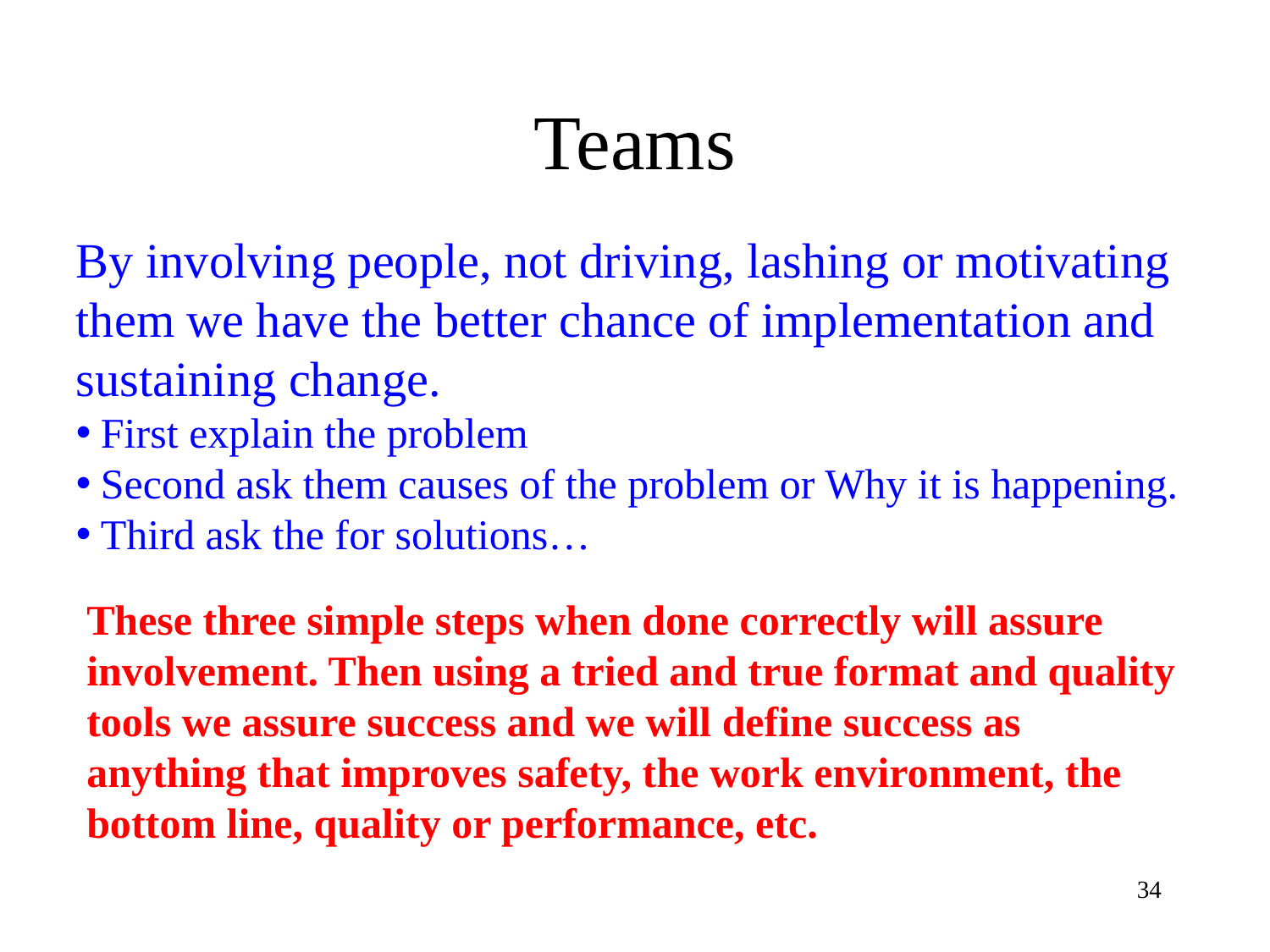

# Teams
By involving people, not driving, lashing or motivating them we have the better chance of implementation and sustaining change.
First explain the problem
Second ask them causes of the problem or Why it is happening.
Third ask the for solutions…
These three simple steps when done correctly will assure involvement. Then using a tried and true format and quality tools we assure success and we will define success as anything that improves safety, the work environment, the bottom line, quality or performance, etc.
34